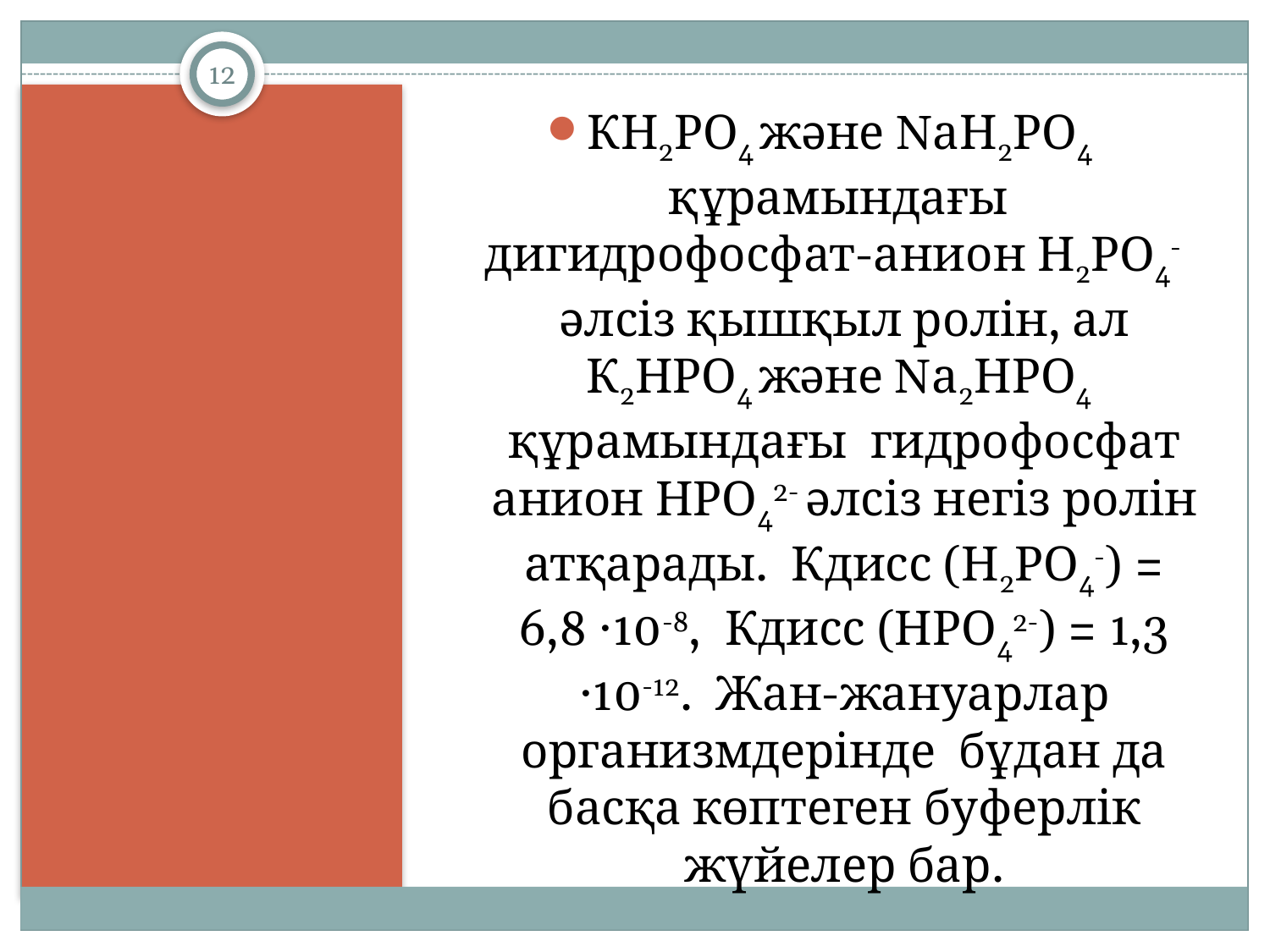

12
КН2РО4 және NаН2РО4  құрамындағы  дигидрофосфат-анион Н2РО4-   әлсіз қышқыл ролін, ал К2НРО4 және Nа2НРО4  құрамындағы  гидрофосфат анион НРО42- әлсіз негіз ролін атқарады.  Кдисс (Н2РО4-) = 6,8 ·10-8,  Кдисс (НРО42-) = 1,3 ·10-12.  Жан-жануарлар организмдерінде  бұдан да басқа көптеген буферлік жүйелер бар.